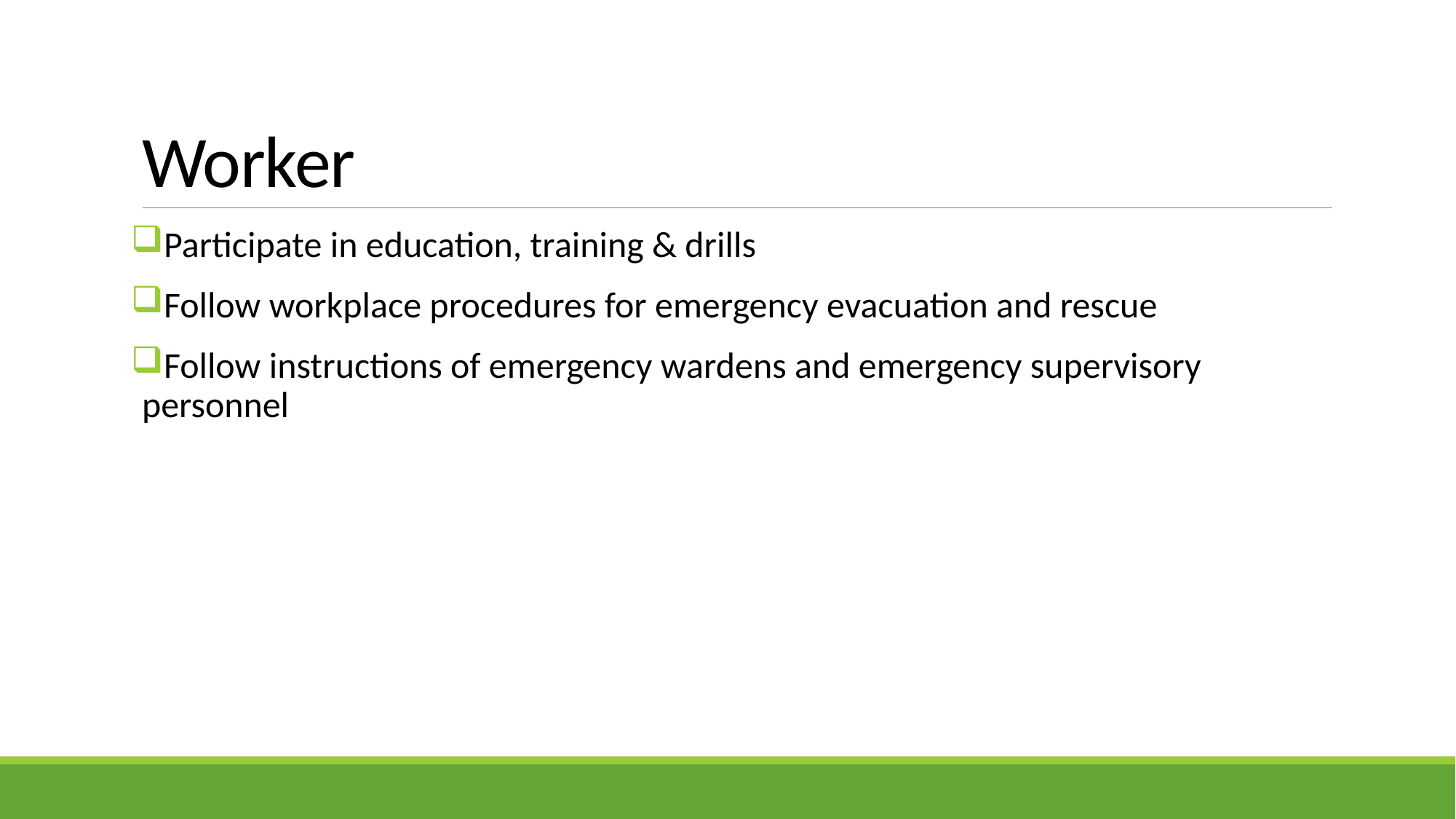

# Worker
Participate in education, training & drills
Follow workplace procedures for emergency evacuation and rescue
Follow instructions of emergency wardens and emergency supervisory personnel